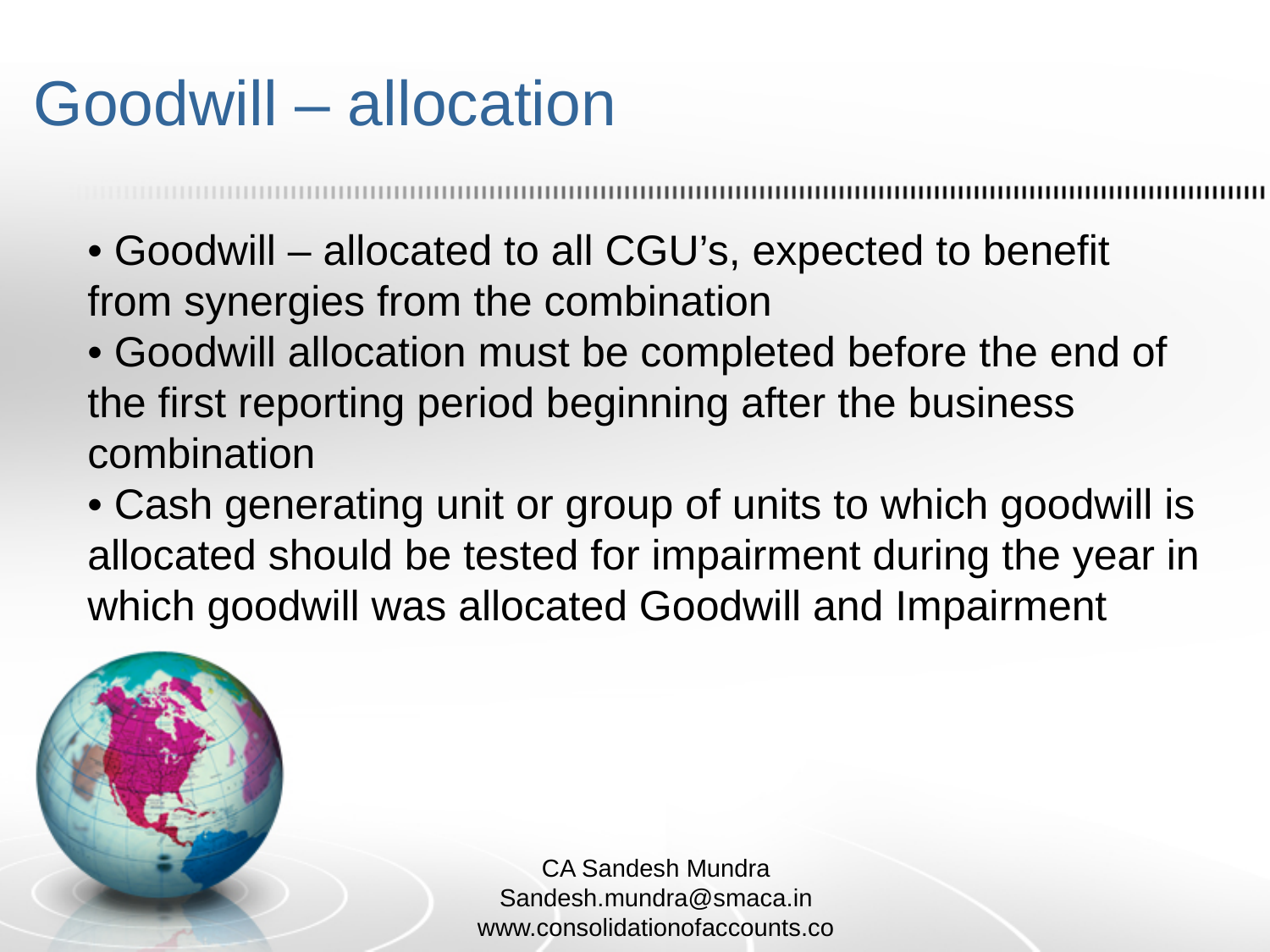

# Goodwill – allocation
• Goodwill – allocated to all CGU’s, expected to benefit from synergies from the combination
• Goodwill allocation must be completed before the end of the first reporting period beginning after the business combination
• Cash generating unit or group of units to which goodwill is allocated should be tested for impairment during the year in which goodwill was allocated Goodwill and Impairment